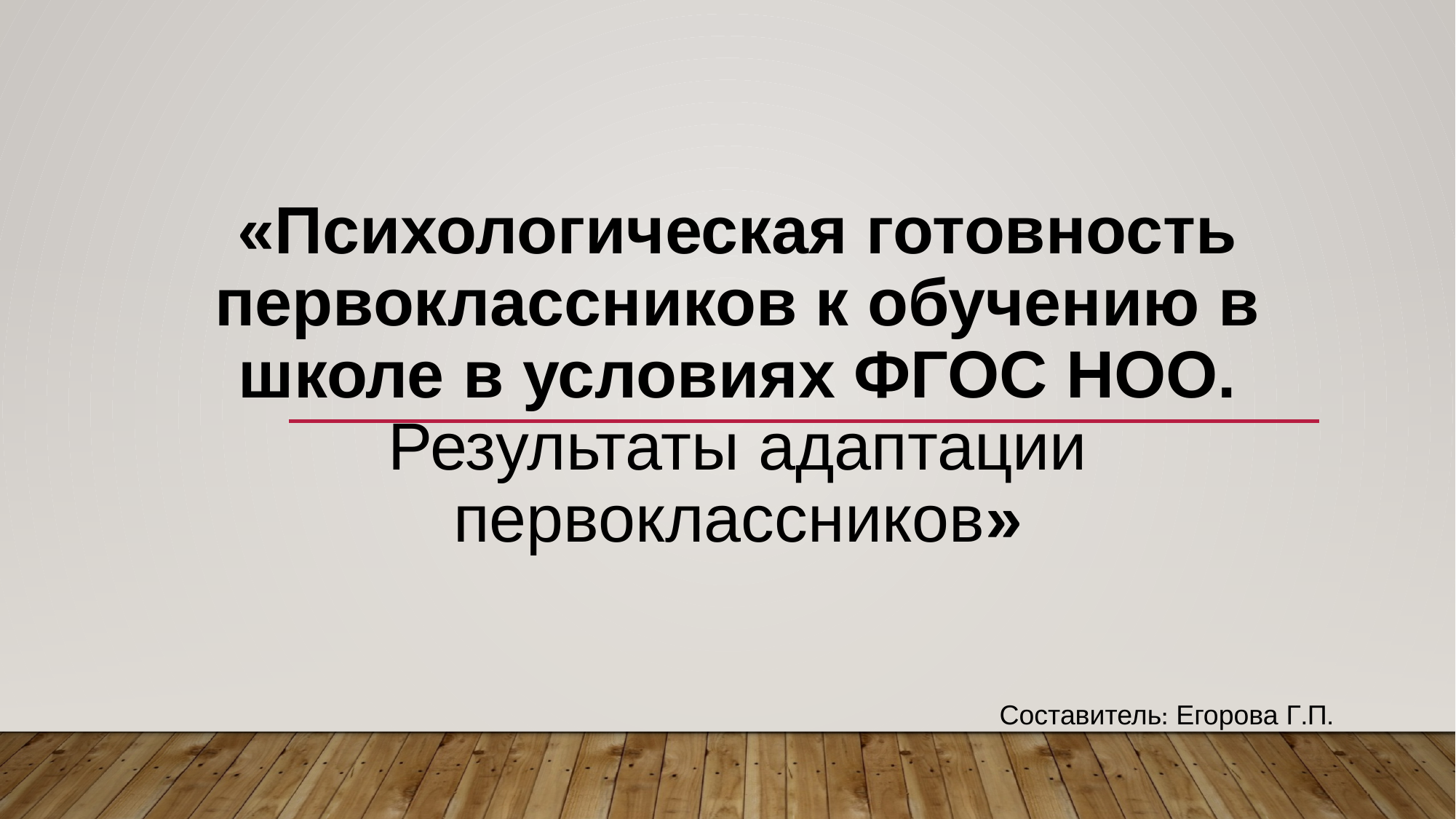

# «Психологическая готовность первоклассников к обучению в школе в условиях ФГОС НОО. Результаты адаптации первоклассников»
Составитель: Егорова Г.П.